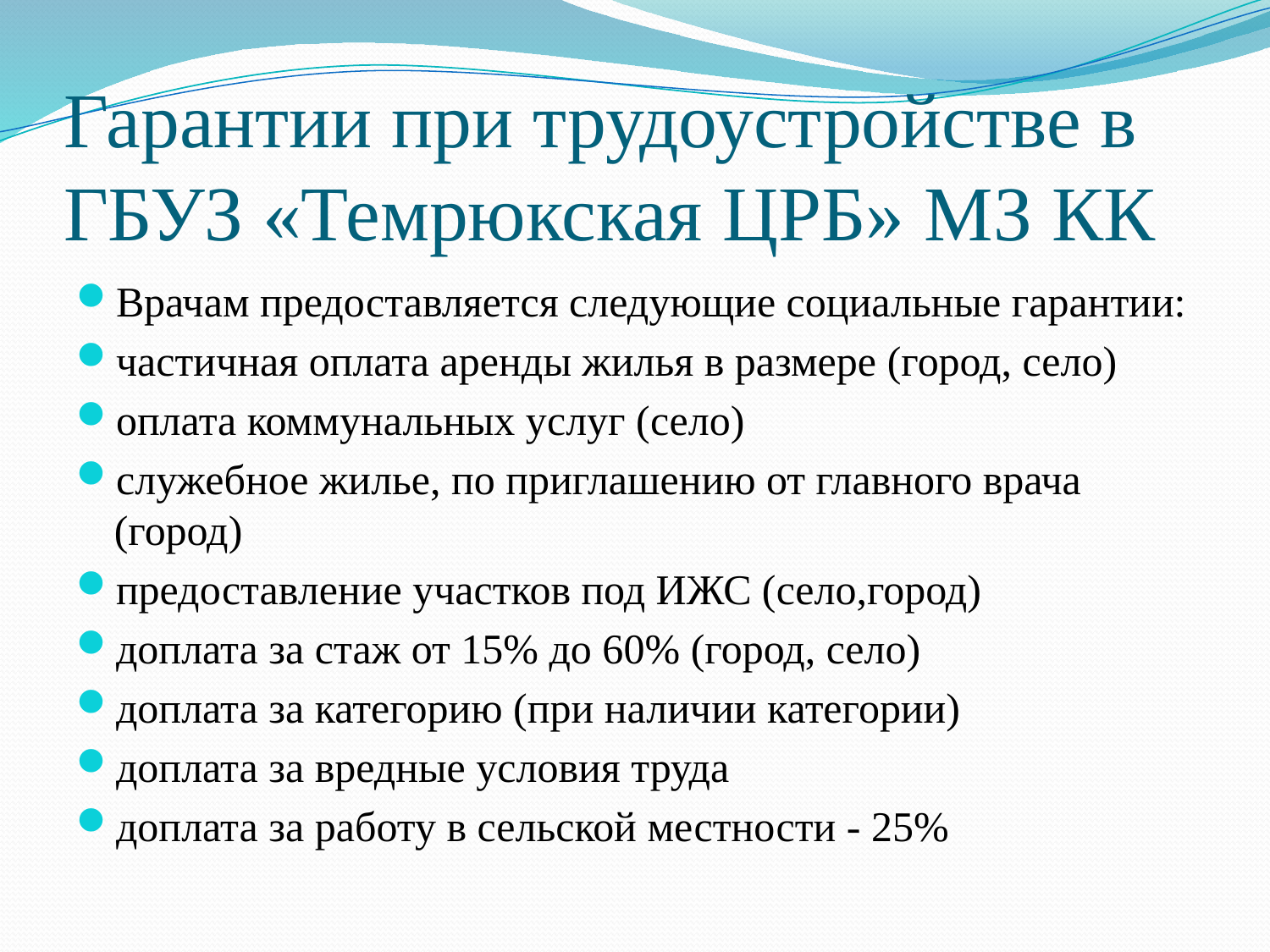

# Гарантии при трудоустройстве в ГБУЗ «Темрюкская ЦРБ» МЗ КК
Врачам предоставляется следующие социальные гарантии:
частичная оплата аренды жилья в размере (город, село)
оплата коммунальных услуг (село)
служебное жилье, по приглашению от главного врача (город)
предоставление участков под ИЖС (село,город)
доплата за стаж от 15% до 60% (город, село)
доплата за категорию (при наличии категории)
доплата за вредные условия труда
доплата за работу в сельской местности - 25%